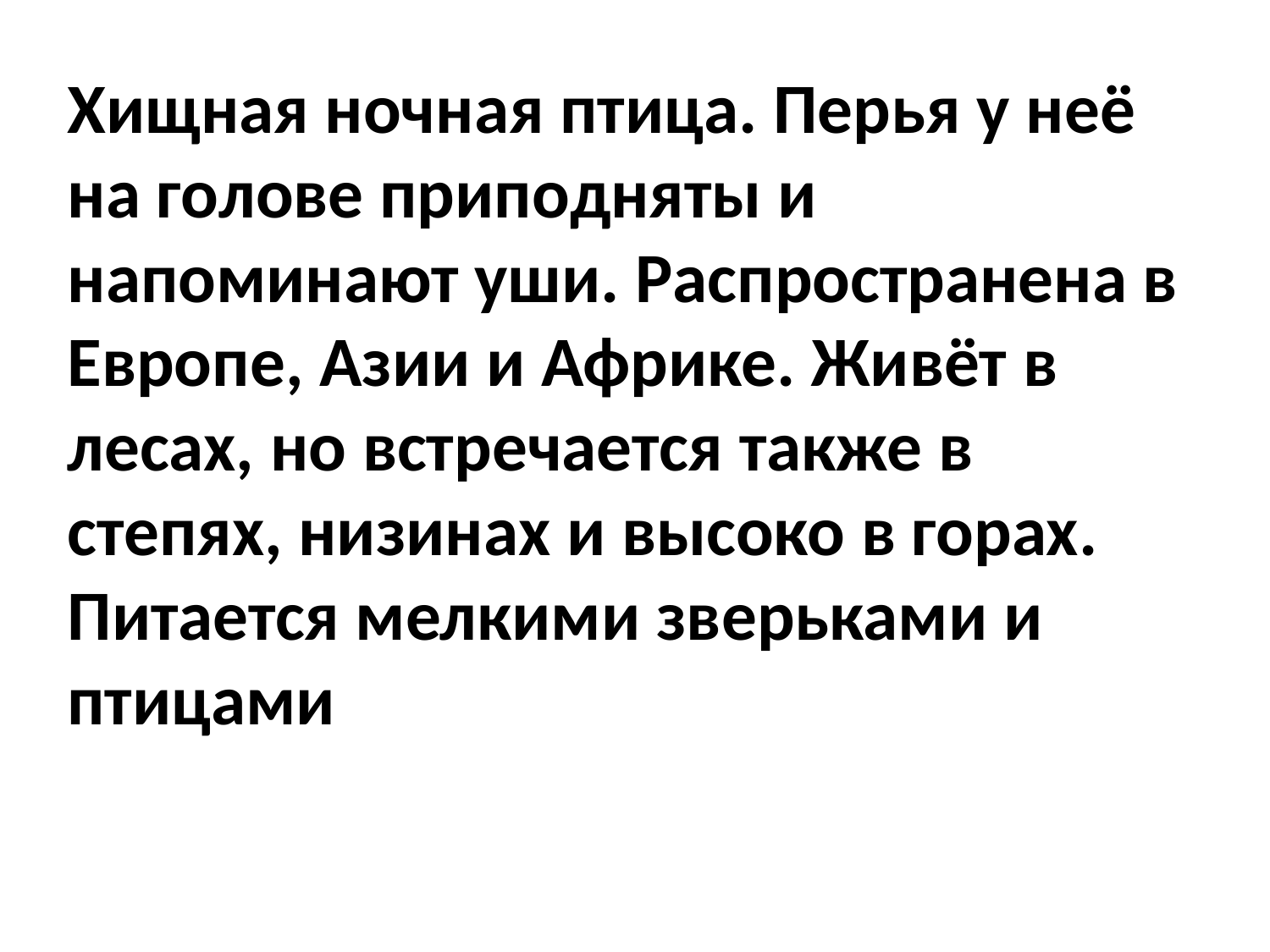

Хищная ночная птица. Перья у неё на голове приподняты и напоминают уши. Распространена в Европе, Азии и Африке. Живёт в лесах, но встречается также в степях, низинах и высоко в горах. Питается мелкими зверьками и птицами